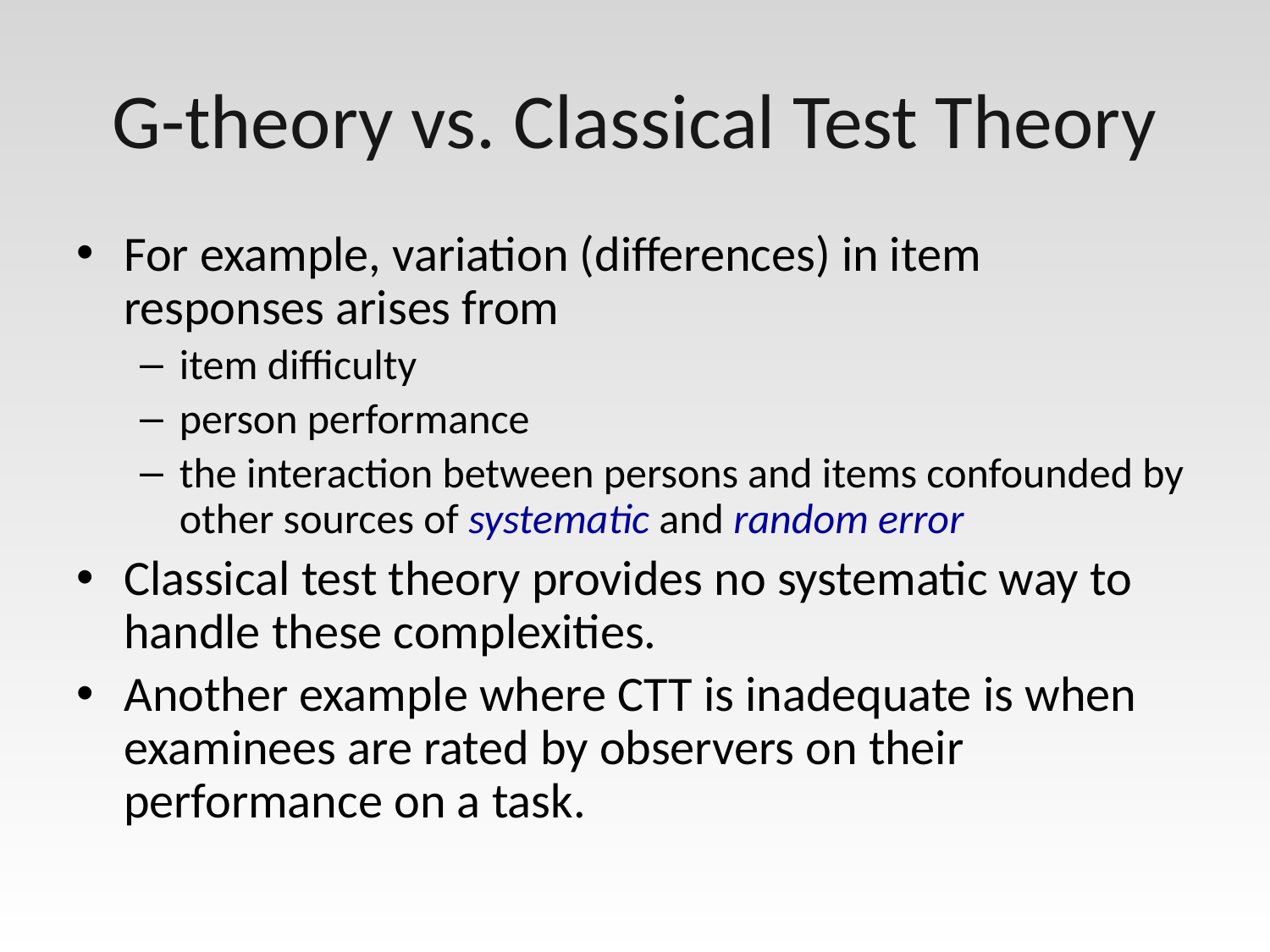

# G-theory vs. Classical Test Theory
For example, variation (differences) in item responses arises from
item difficulty
person performance
the interaction between persons and items confounded by other sources of systematic and random error
Classical test theory provides no systematic way to handle these complexities.
Another example where CTT is inadequate is when examinees are rated by observers on their performance on a task.